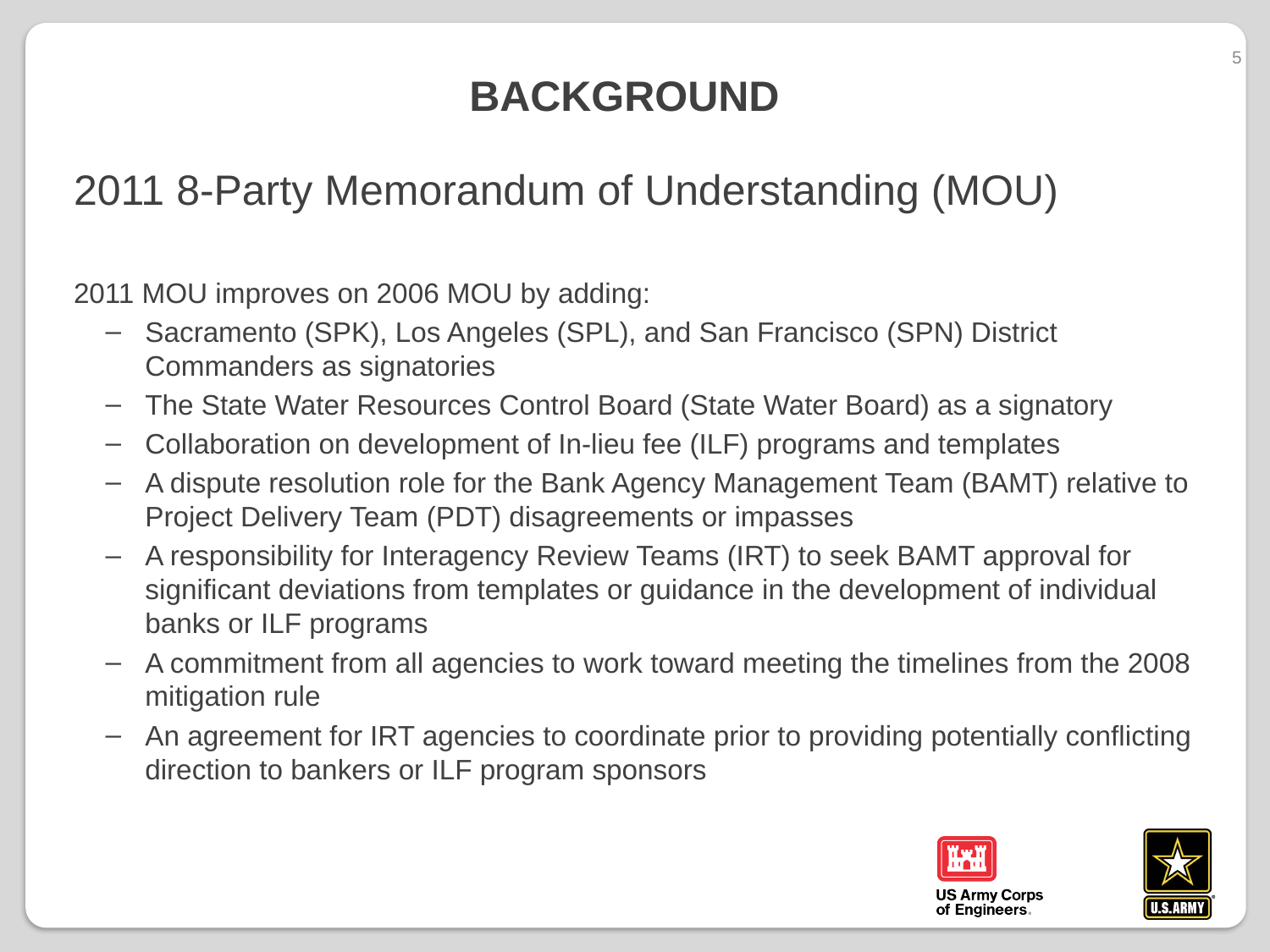

5
# Background
2011 8-Party Memorandum of Understanding (MOU)

2011 MOU improves on 2006 MOU by adding:
Sacramento (SPK), Los Angeles (SPL), and San Francisco (SPN) District Commanders as signatories
The State Water Resources Control Board (State Water Board) as a signatory
Collaboration on development of In-lieu fee (ILF) programs and templates
A dispute resolution role for the Bank Agency Management Team (BAMT) relative to Project Delivery Team (PDT) disagreements or impasses
A responsibility for Interagency Review Teams (IRT) to seek BAMT approval for significant deviations from templates or guidance in the development of individual banks or ILF programs
A commitment from all agencies to work toward meeting the timelines from the 2008 mitigation rule
An agreement for IRT agencies to coordinate prior to providing potentially conflicting direction to bankers or ILF program sponsors